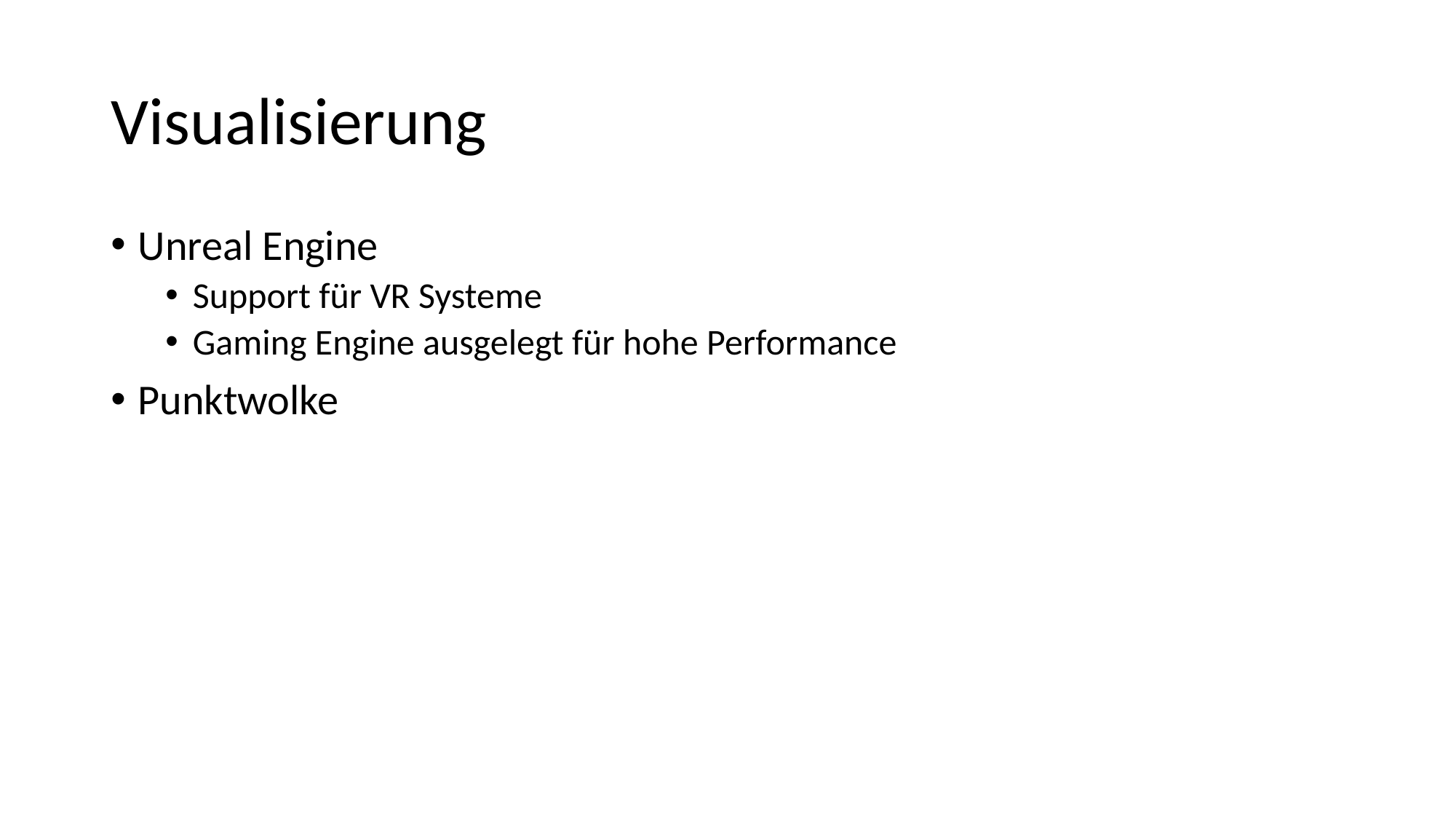

# Visualisierung
Unreal Engine
Support für VR Systeme
Gaming Engine ausgelegt für hohe Performance
Punktwolke